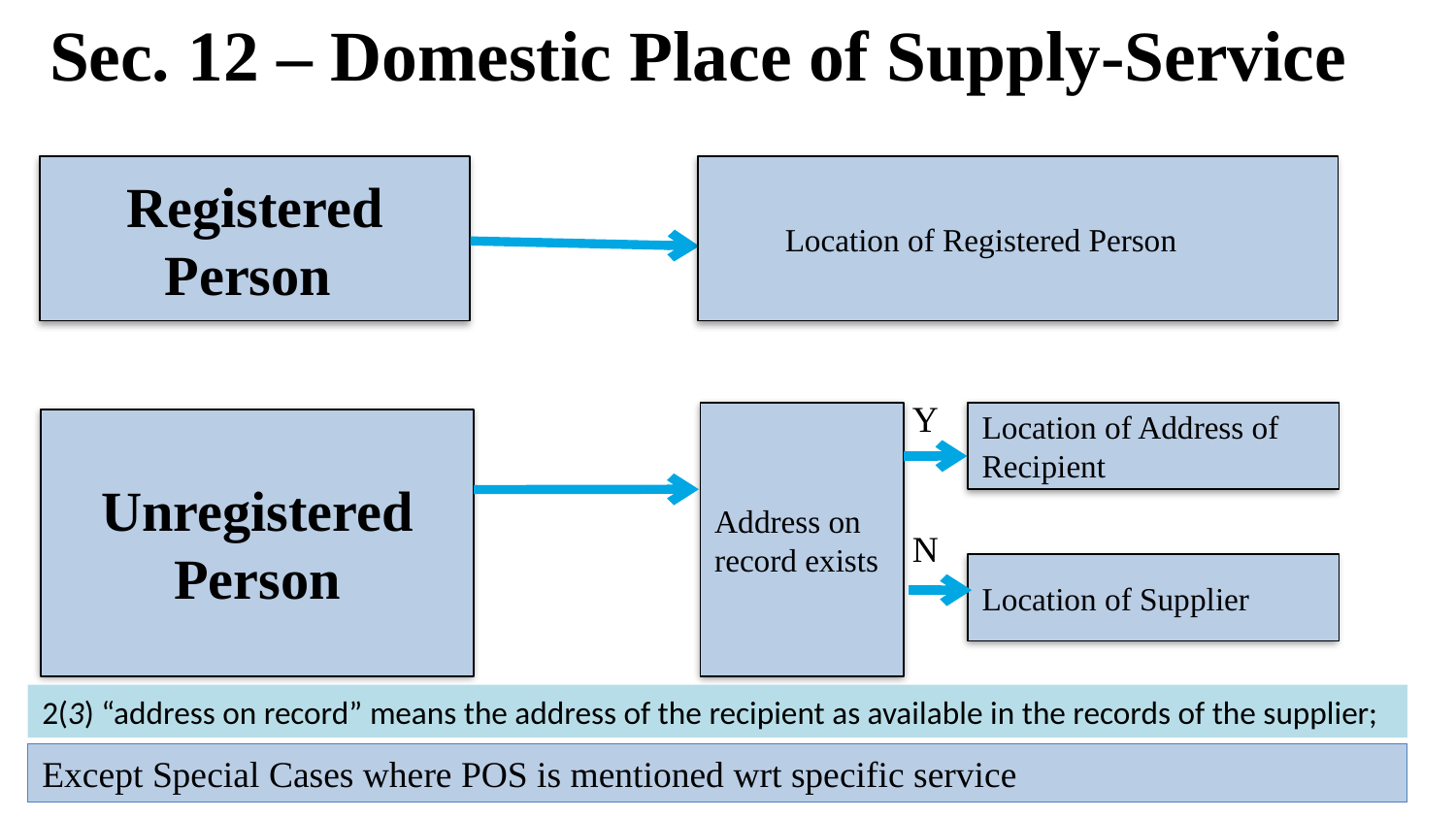

# Sec. 12 – Domestic Place of Supply-Service
Location of Registered Person
Registered Person
Y
Address on record exists
Location of Address of Recipient
Unregistered Person
N
Location of Supplier
2(3) “address on record” means the address of the recipient as available in the records of the supplier;
Except Special Cases where POS is mentioned wrt specific service